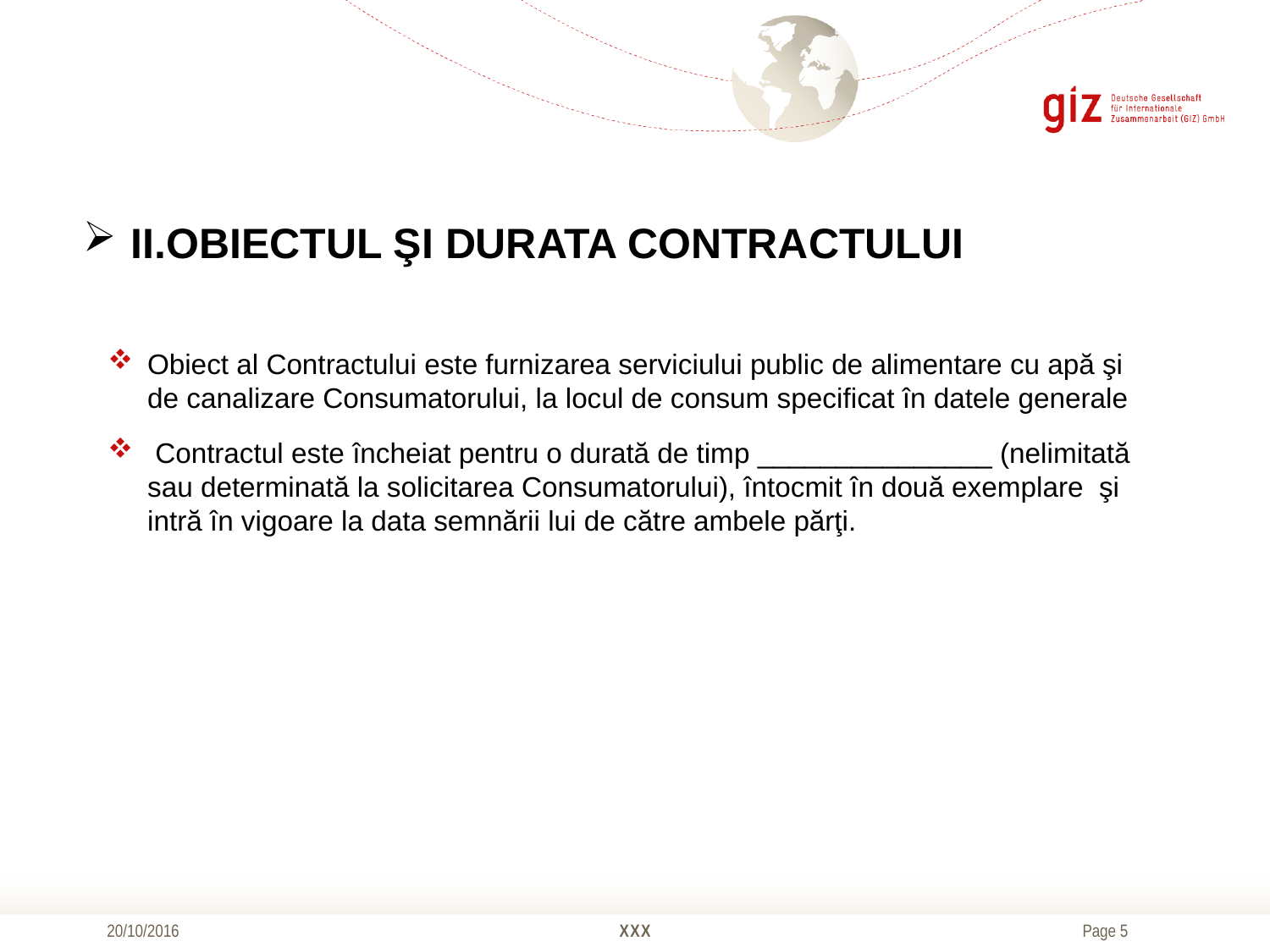

# II.OBIECTUL ŞI DURATA CONTRACTULUI
Obiect al Contractului este furnizarea serviciului public de alimentare cu apă şi de canalizare Consumatorului, la locul de consum specificat în datele generale
 Contractul este încheiat pentru o durată de timp _______________ (nelimitată sau determinată la solicitarea Consumatorului), întocmit în două exemplare  şi intră în vigoare la data semnării lui de către ambele părţi.

20/10/2016
XXX